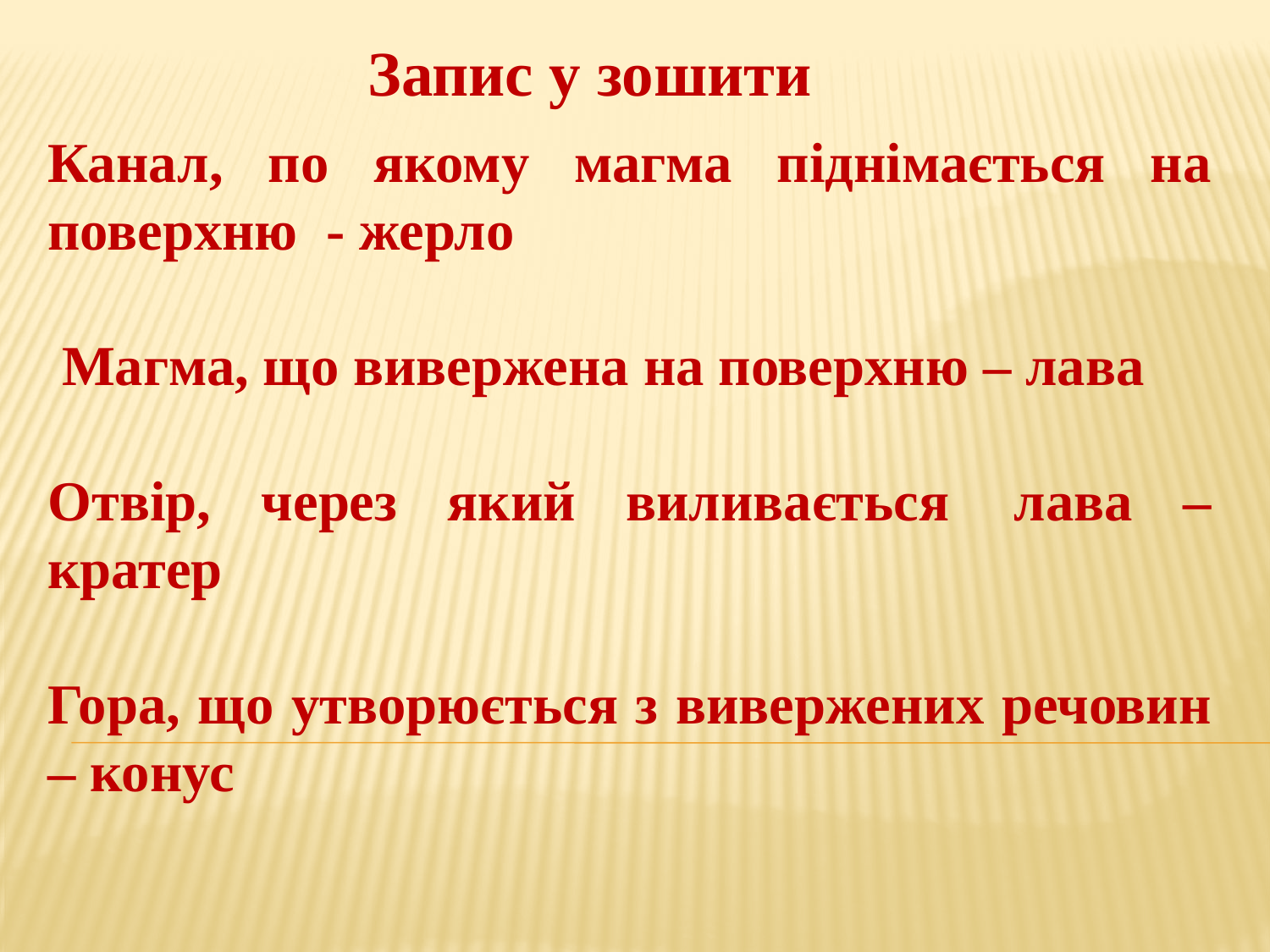

Запис у зошити
Канал, по якому магма піднімається на поверхню  - жерло

 Магма, що вивержена на поверхню – лава

Отвір, через який виливається  лава – кратер

Гора, що утворюється з вивержених речовин – конус